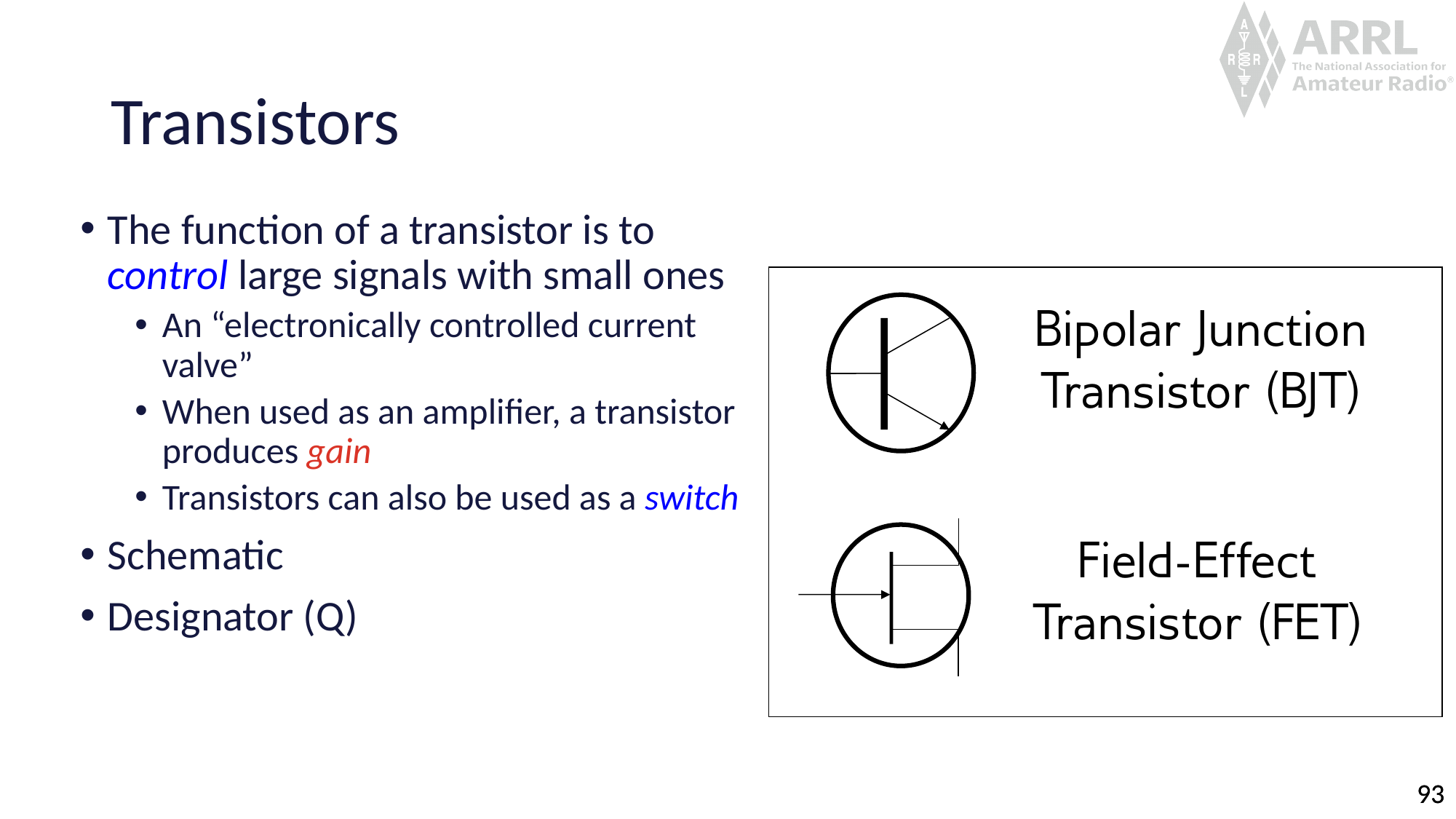

# Transistors
The function of a transistor is to control large signals with small ones
An “electronically controlled current valve”
When used as an amplifier, a transistor produces gain
Transistors can also be used as a switch
Schematic
Designator (Q)

Bipolar Junction Transistor (BJT)

Field-Effect Transistor (FET)